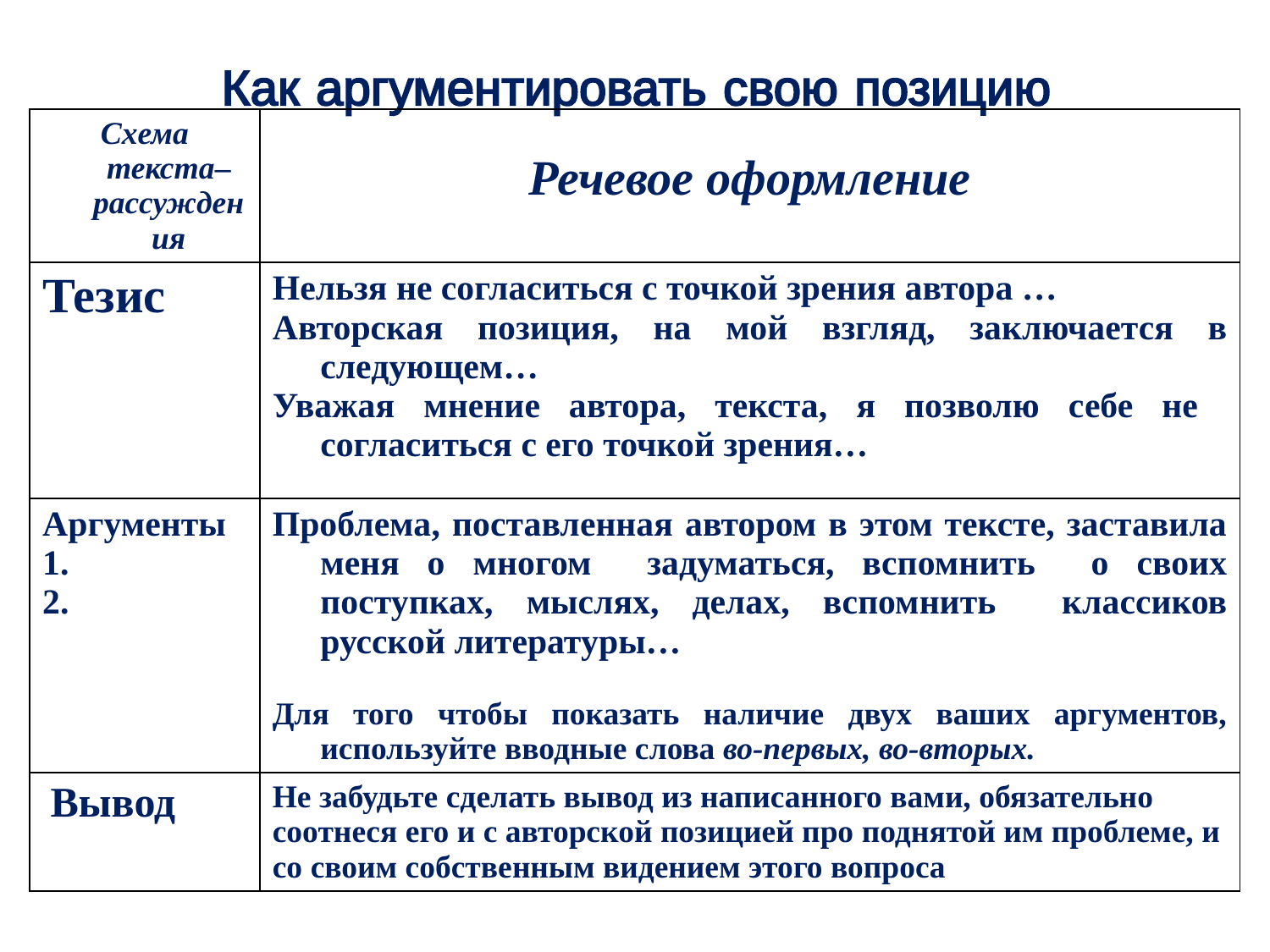

# Как аргументировать свою позицию
| Схема текста–рассуждения | Речевое оформление |
| --- | --- |
| Тезис | Нельзя не согласиться с точкой зрения автора … Авторская позиция, на мой взгляд, заключается в следующем… Уважая мнение автора, текста, я позволю себе не согласиться с его точкой зрения… |
| Аргументы 1. 2. | Проблема, поставленная автором в этом тексте, заставила меня о многом задуматься, вспомнить о своих поступках, мыслях, делах, вспомнить классиков русской литературы… Для того чтобы показать наличие двух ваших аргументов, используйте вводные слова во-первых, во-вторых. |
| Вывод | Не забудьте сделать вывод из написанного вами, обязательно соотнеся его и с авторской позицией про поднятой им проблеме, и со своим собственным видением этого вопроса |